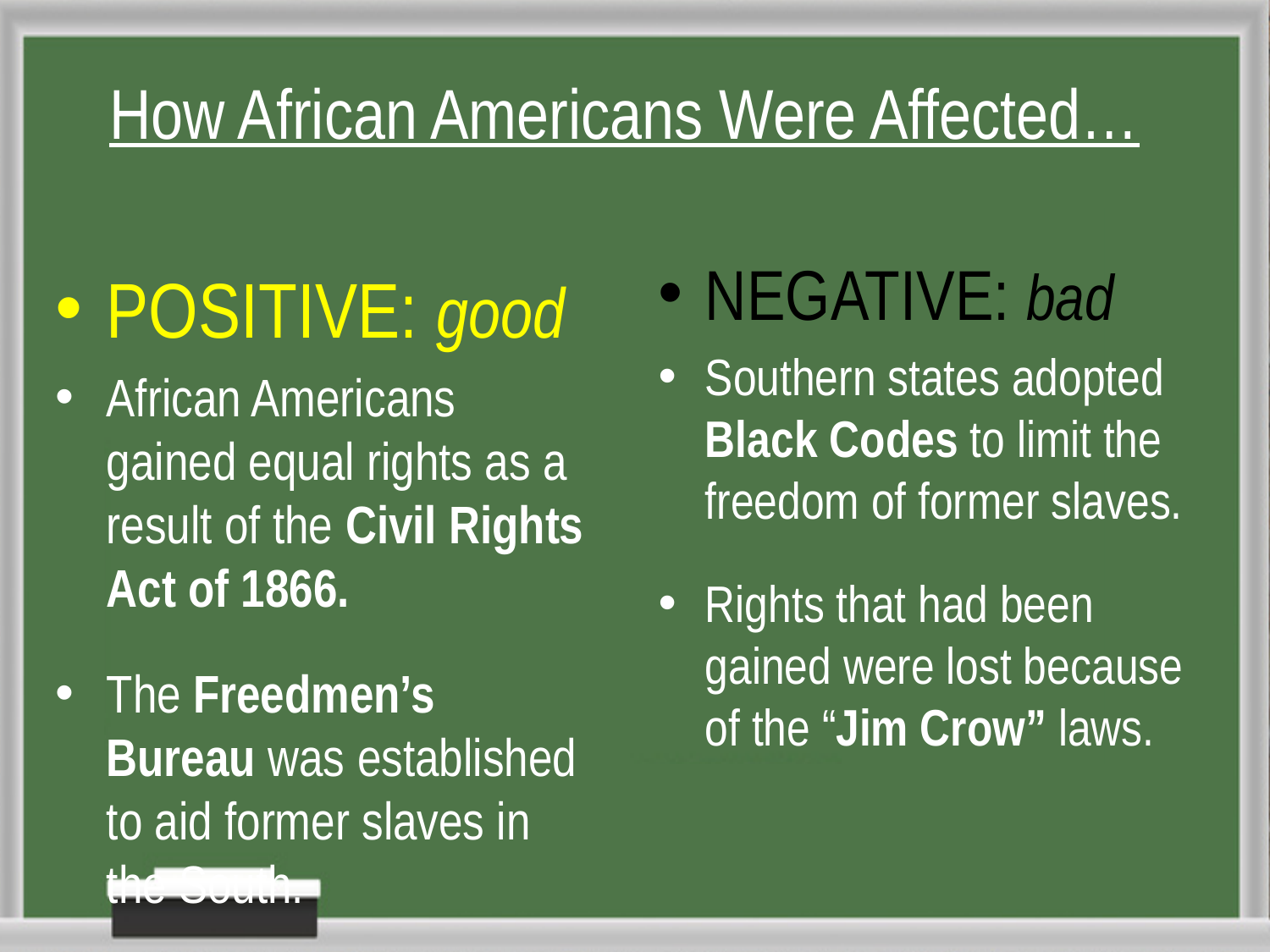

# How African Americans Were Affected…
NEGATIVE: bad
Southern states adopted Black Codes to limit the freedom of former slaves.

Rights that had been gained were lost because of the “Jim Crow” laws.

POSITIVE: good
African Americans gained equal rights as a result of the Civil Rights Act of 1866.

The Freedmen’s Bureau was established to aid former slaves in the South.